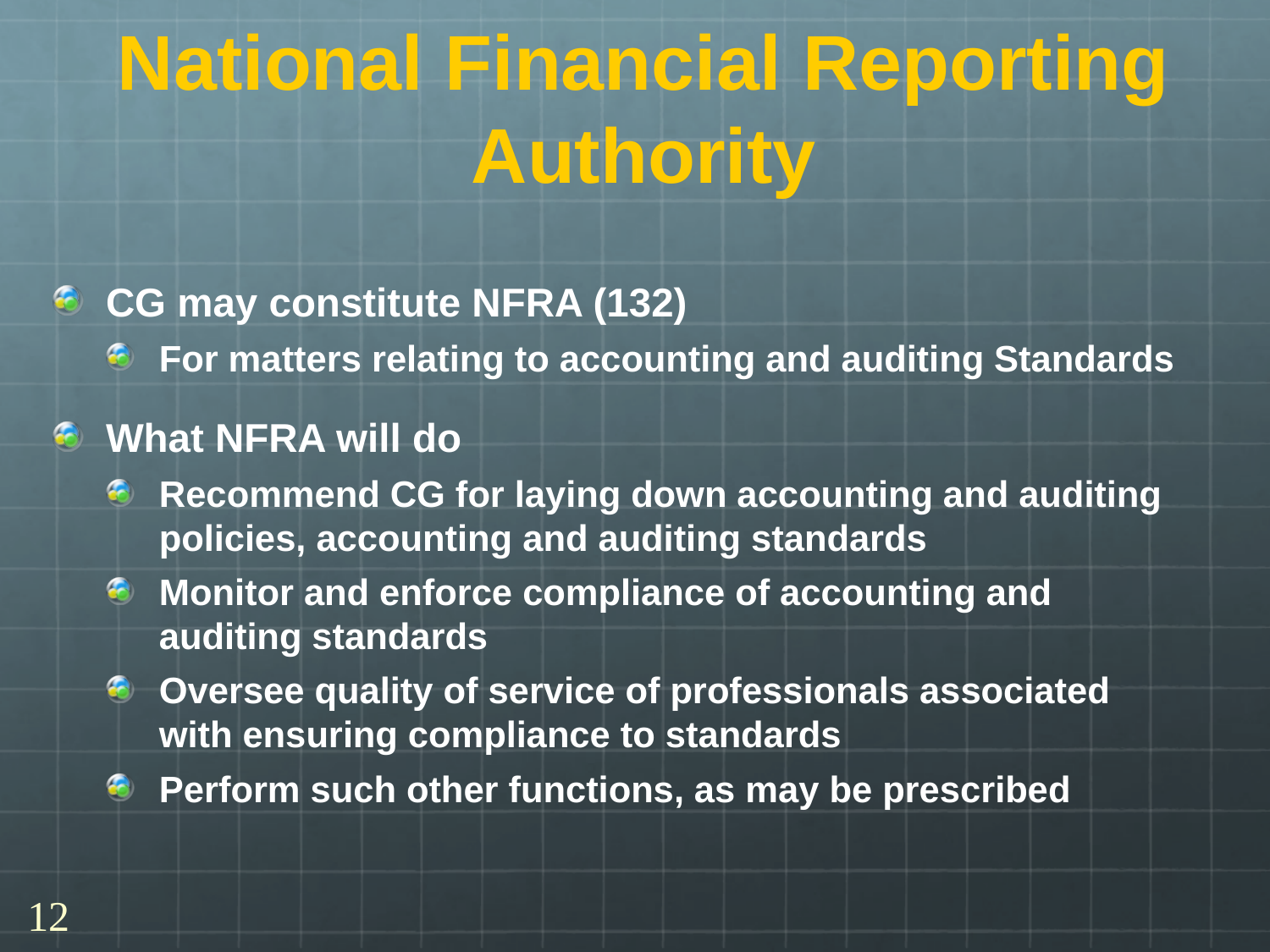

# National Financial Reporting Authority
CG may constitute NFRA (132)
For matters relating to accounting and auditing Standards
What NFRA will do
Recommend CG for laying down accounting and auditing policies, accounting and auditing standards
Monitor and enforce compliance of accounting and auditing standards
Oversee quality of service of professionals associated with ensuring compliance to standards
Perform such other functions, as may be prescribed
12